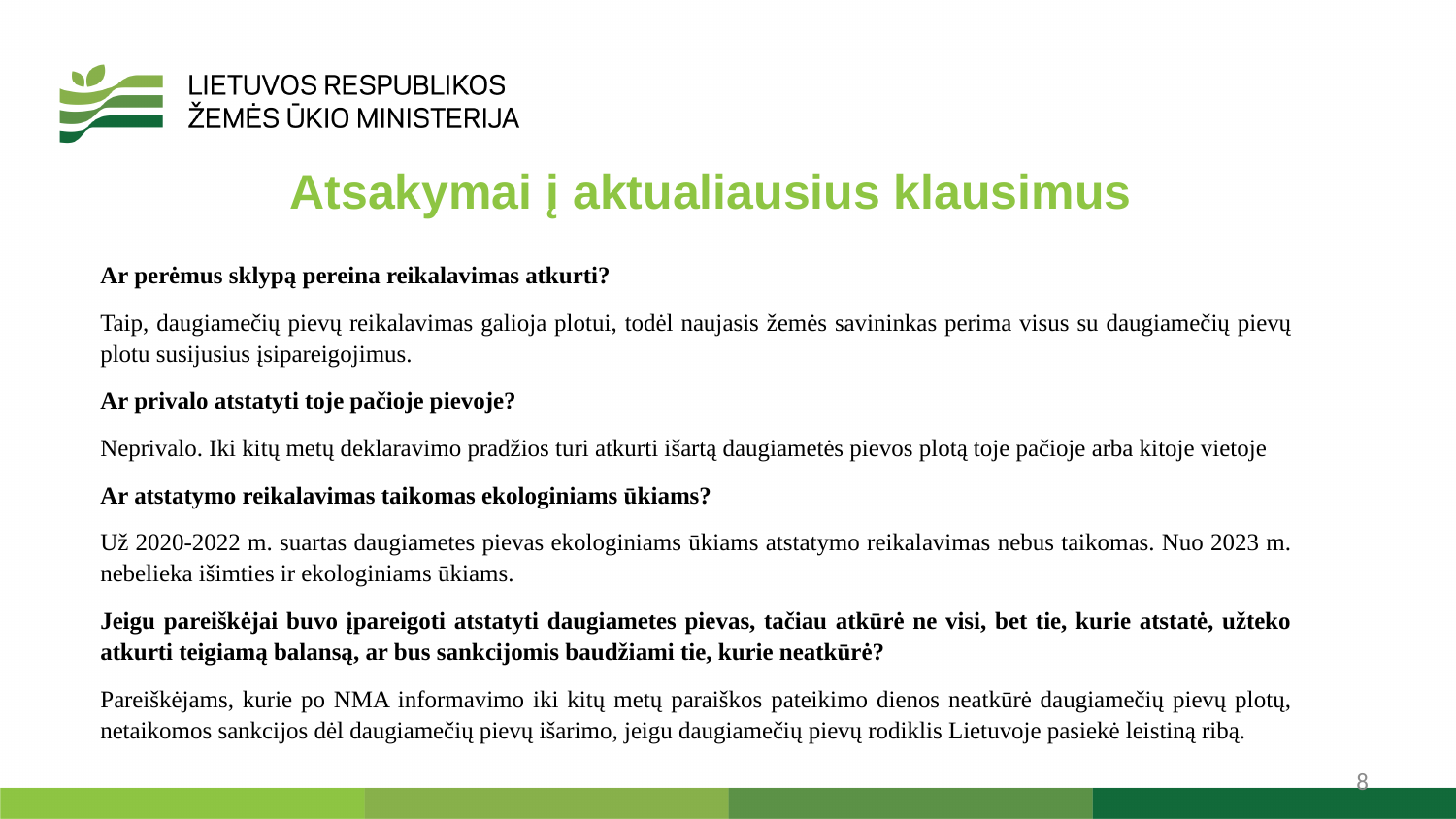

Atsakymai į aktualiausius klausimus
Ar perėmus sklypą pereina reikalavimas atkurti?
Taip, daugiamečių pievų reikalavimas galioja plotui, todėl naujasis žemės savininkas perima visus su daugiamečių pievų plotu susijusius įsipareigojimus.
Ar privalo atstatyti toje pačioje pievoje?
Neprivalo. Iki kitų metų deklaravimo pradžios turi atkurti išartą daugiametės pievos plotą toje pačioje arba kitoje vietoje
Ar atstatymo reikalavimas taikomas ekologiniams ūkiams?
Už 2020-2022 m. suartas daugiametes pievas ekologiniams ūkiams atstatymo reikalavimas nebus taikomas. Nuo 2023 m. nebelieka išimties ir ekologiniams ūkiams.
Jeigu pareiškėjai buvo įpareigoti atstatyti daugiametes pievas, tačiau atkūrė ne visi, bet tie, kurie atstatė, užteko atkurti teigiamą balansą, ar bus sankcijomis baudžiami tie, kurie neatkūrė?
Pareiškėjams, kurie po NMA informavimo iki kitų metų paraiškos pateikimo dienos neatkūrė daugiamečių pievų plotų, netaikomos sankcijos dėl daugiamečių pievų išarimo, jeigu daugiamečių pievų rodiklis Lietuvoje pasiekė leistiną ribą.

8